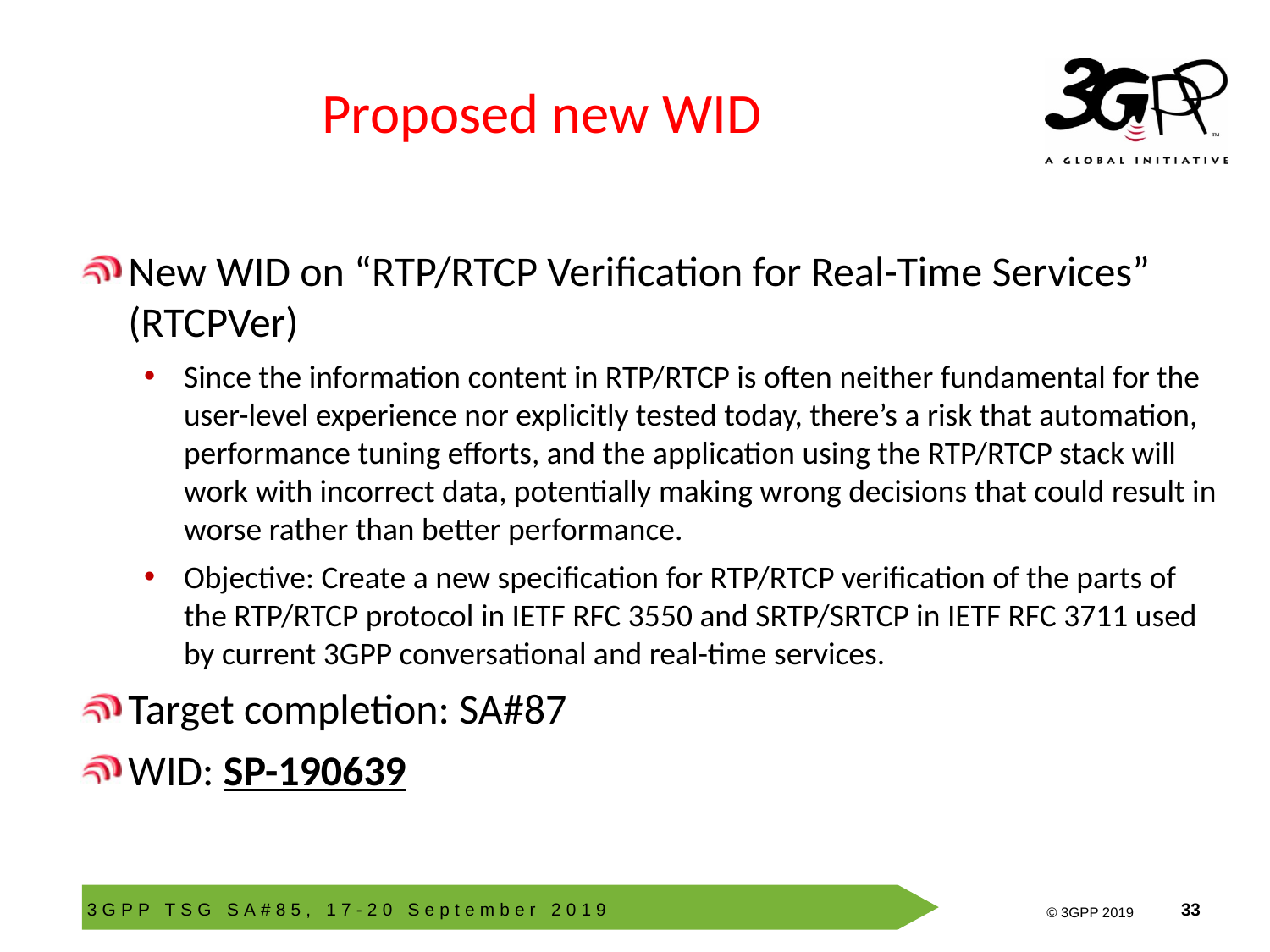

# Proposed new WID

New WID on “RTP/RTCP Verification for Real-Time Services” (RTCPVer)
Since the information content in RTP/RTCP is often neither fundamental for the user-level experience nor explicitly tested today, there’s a risk that automation, performance tuning efforts, and the application using the RTP/RTCP stack will work with incorrect data, potentially making wrong decisions that could result in worse rather than better performance.
Objective: Create a new specification for RTP/RTCP verification of the parts of the RTP/RTCP protocol in IETF RFC 3550 and SRTP/SRTCP in IETF RFC 3711 used by current 3GPP conversational and real-time services.
Target completion: SA#87
WID: SP-190639